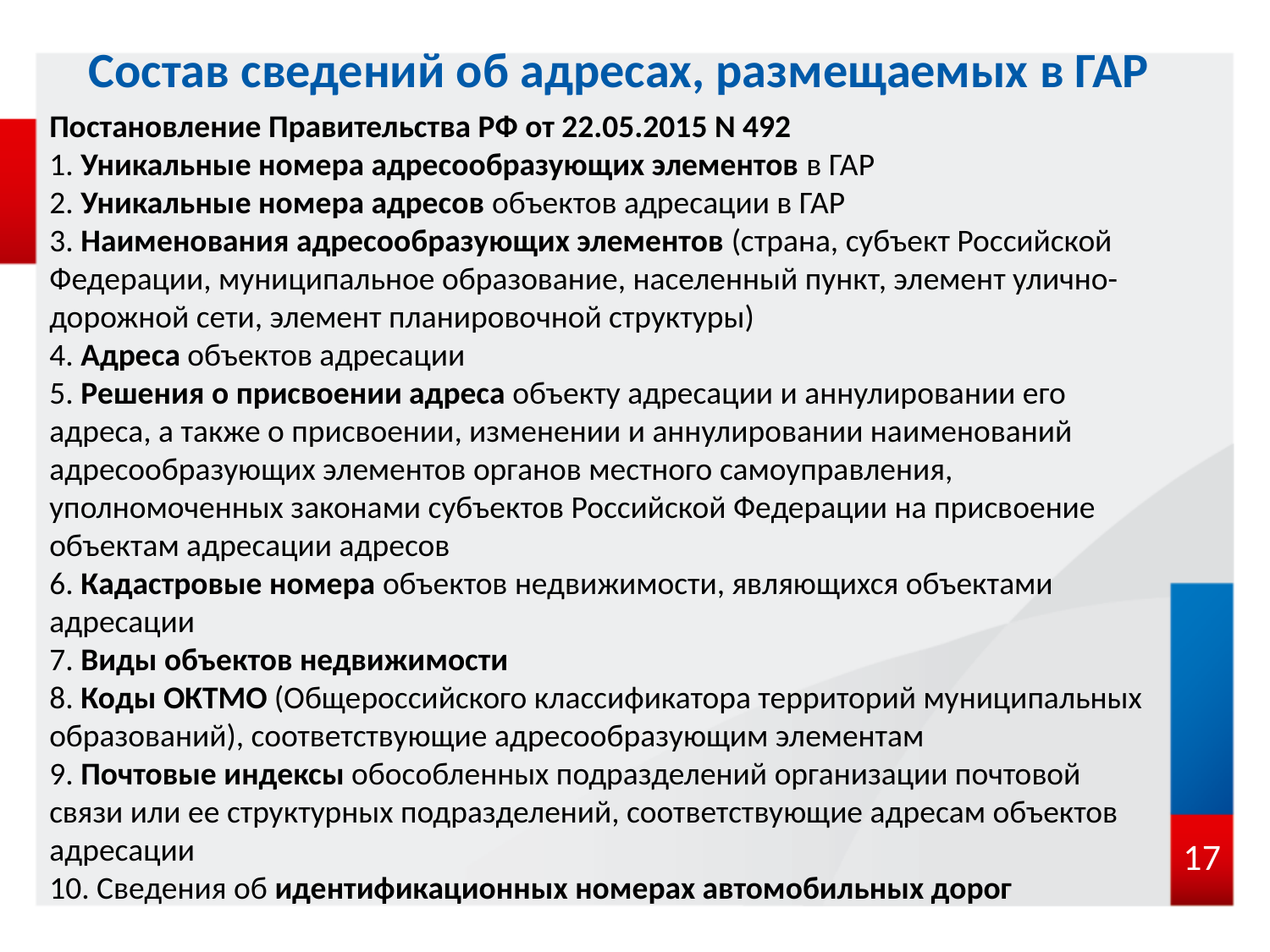

Состав сведений об адресах, размещаемых в ГАР
Постановление Правительства РФ от 22.05.2015 N 492
1. Уникальные номера адресообразующих элементов в ГАР
2. Уникальные номера адресов объектов адресации в ГАР
3. Наименования адресообразующих элементов (страна, субъект Российской Федерации, муниципальное образование, населенный пункт, элемент улично-дорожной сети, элемент планировочной структуры)
4. Адреса объектов адресации
5. Решения о присвоении адреса объекту адресации и аннулировании его адреса, а также о присвоении, изменении и аннулировании наименований адресообразующих элементов органов местного самоуправления, уполномоченных законами субъектов Российской Федерации на присвоение объектам адресации адресов
6. Кадастровые номера объектов недвижимости, являющихся объектами адресации
7. Виды объектов недвижимости
8. Коды ОКТМО (Общероссийского классификатора территорий муниципальных образований), соответствующие адресообразующим элементам
9. Почтовые индексы обособленных подразделений организации почтовой связи или ее структурных подразделений, соответствующие адресам объектов адресации
10. Сведения об идентификационных номерах автомобильных дорог
17